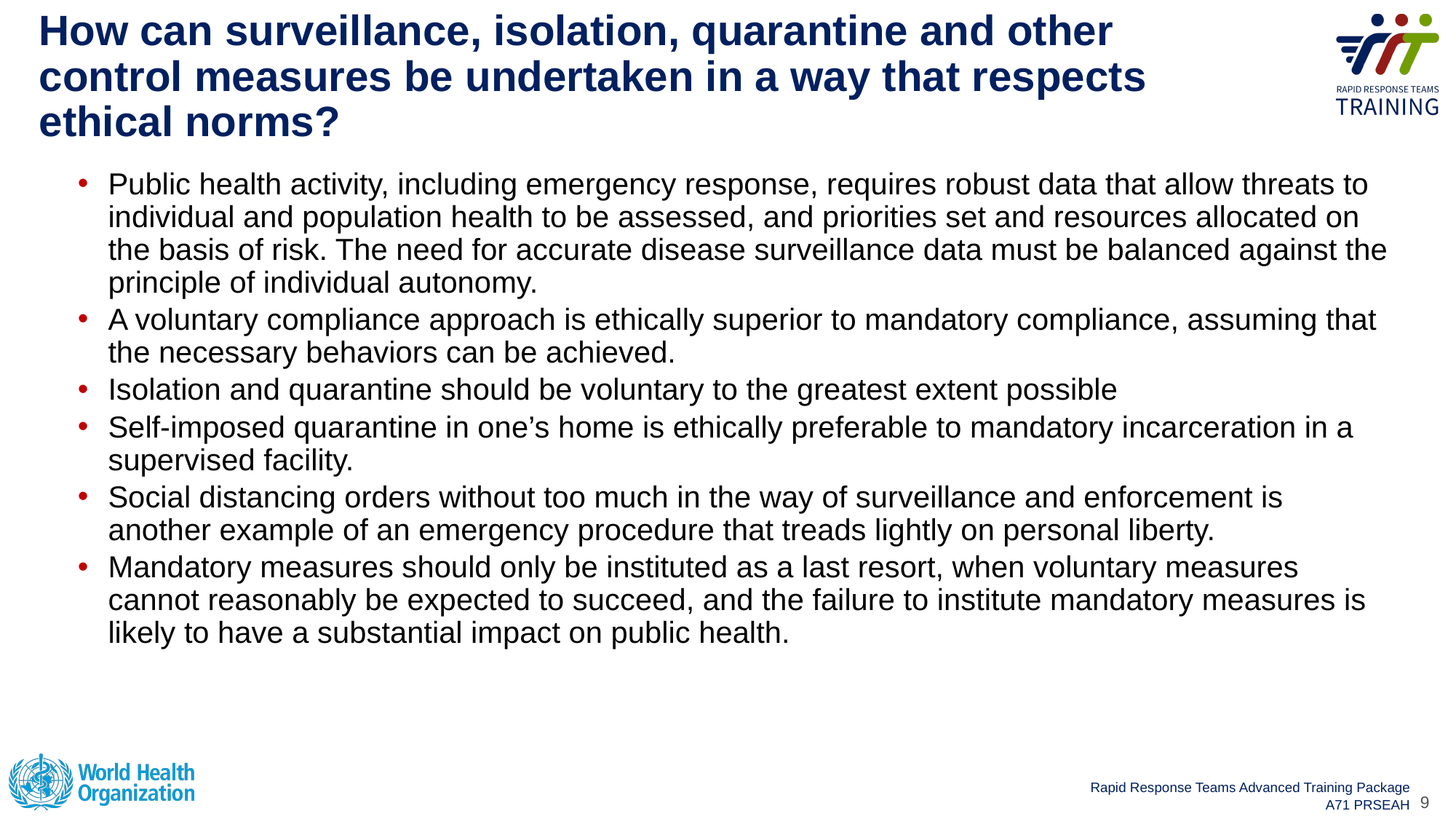

# How can surveillance, isolation, quarantine and other control measures be undertaken in a way that respects ethical norms?
Public health activity, including emergency response, requires robust data that allow threats to individual and population health to be assessed, and priorities set and resources allocated on the basis of risk. The need for accurate disease surveillance data must be balanced against the principle of individual autonomy.
A voluntary compliance approach is ethically superior to mandatory compliance, assuming that the necessary behaviors can be achieved.
Isolation and quarantine should be voluntary to the greatest extent possible
Self-imposed quarantine in one’s home is ethically preferable to mandatory incarceration in a supervised facility.
Social distancing orders without too much in the way of surveillance and enforcement is another example of an emergency procedure that treads lightly on personal liberty.
Mandatory measures should only be instituted as a last resort, when voluntary measures cannot reasonably be expected to succeed, and the failure to institute mandatory measures is likely to have a substantial impact on public health.
9